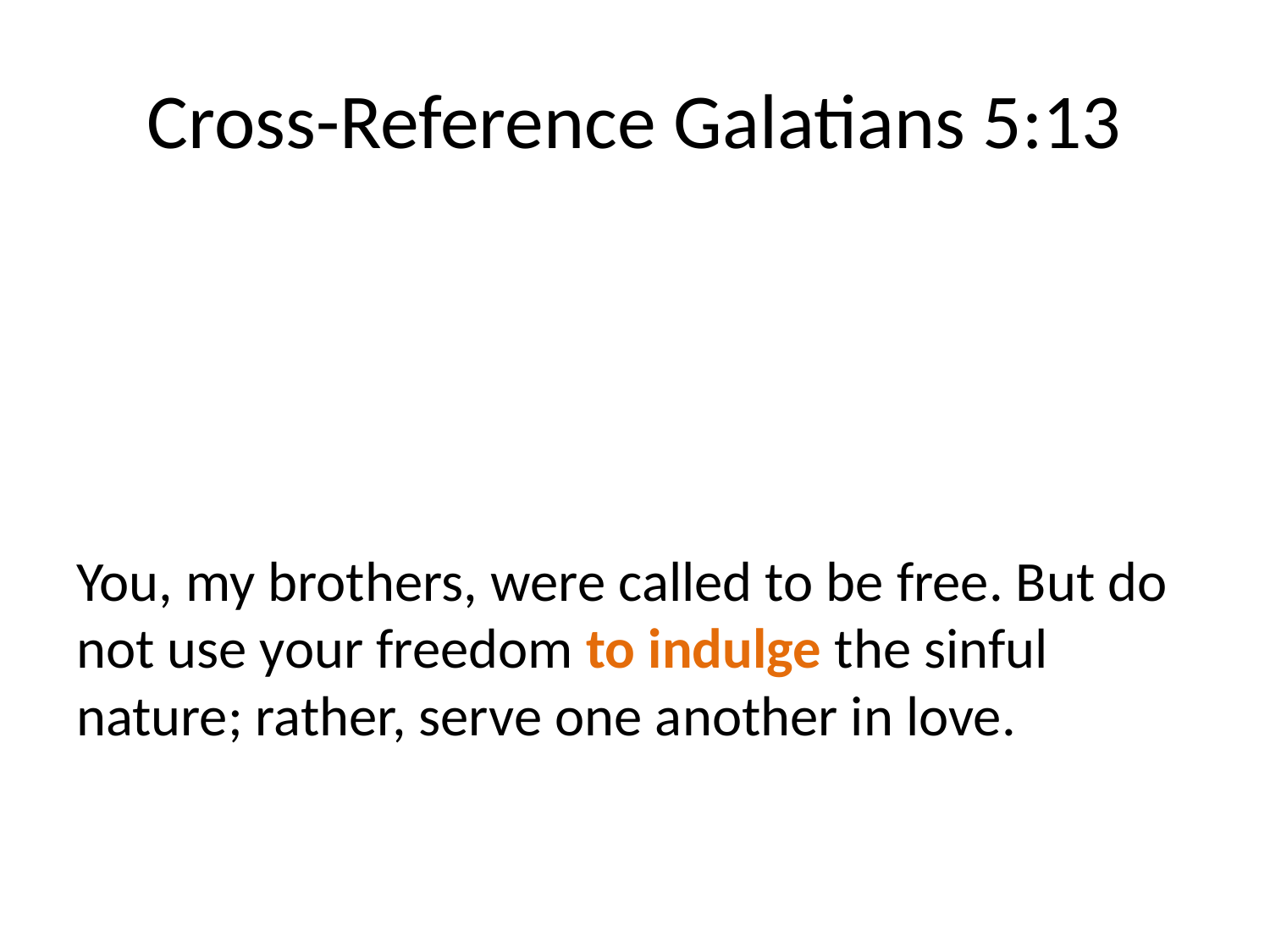

# Cross-Reference Galatians 5:13

You, my brothers, were called to be free. But do not use your freedom to indulge the sinful nature; rather, serve one another in love.